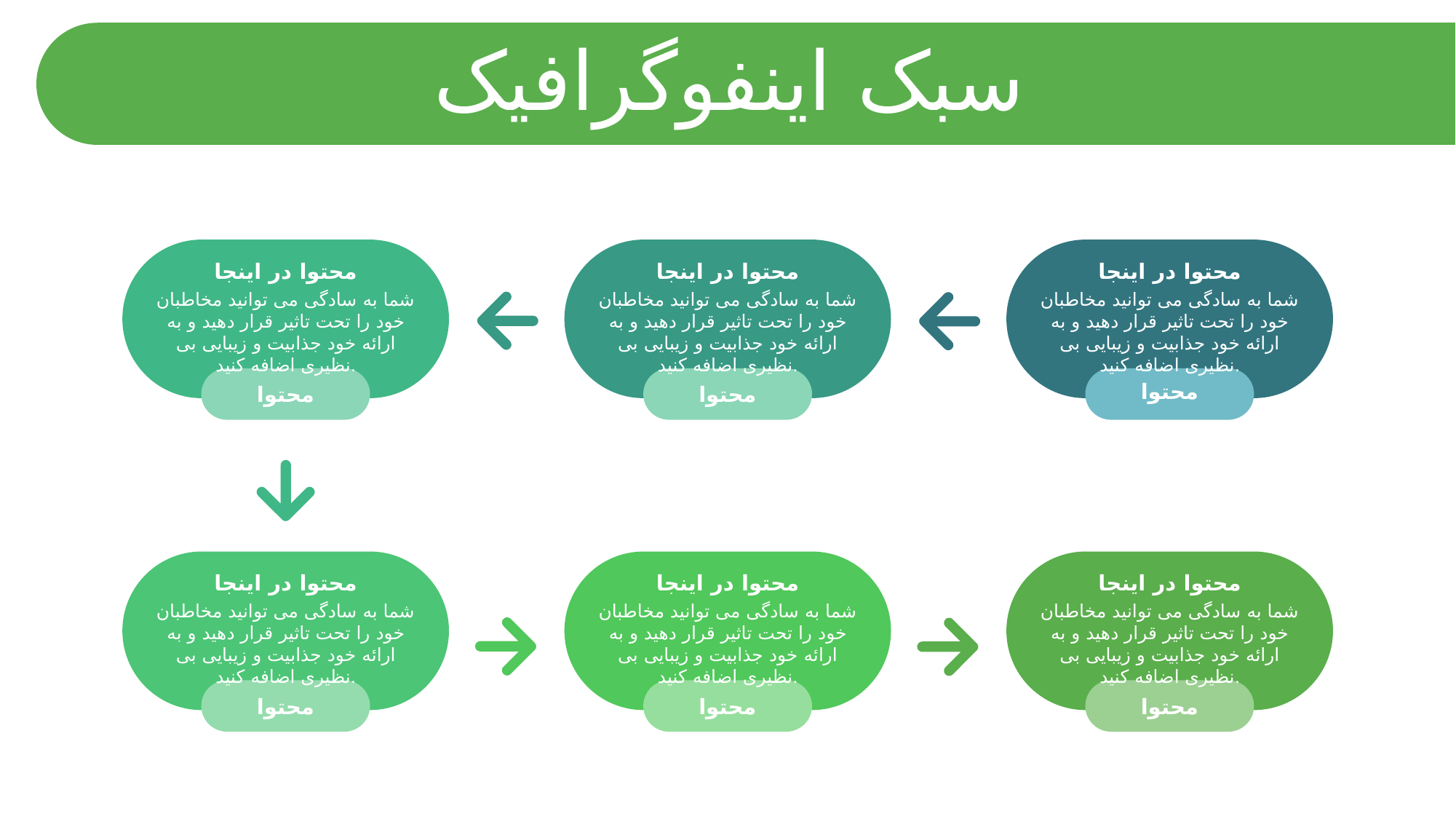

سبک اینفوگرافیک

محتوا در اینجا
شما به سادگی می توانید مخاطبان خود را تحت تاثیر قرار دهید و به ارائه خود جذابیت و زیبایی بی نظیری اضافه کنید.

محتوا

محتوا در اینجا
شما به سادگی می توانید مخاطبان خود را تحت تاثیر قرار دهید و به ارائه خود جذابیت و زیبایی بی نظیری اضافه کنید.

محتوا

محتوا در اینجا
شما به سادگی می توانید مخاطبان خود را تحت تاثیر قرار دهید و به ارائه خود جذابیت و زیبایی بی نظیری اضافه کنید.

محتوا

محتوا در اینجا
شما به سادگی می توانید مخاطبان خود را تحت تاثیر قرار دهید و به ارائه خود جذابیت و زیبایی بی نظیری اضافه کنید.

محتوا

محتوا در اینجا
شما به سادگی می توانید مخاطبان خود را تحت تاثیر قرار دهید و به ارائه خود جذابیت و زیبایی بی نظیری اضافه کنید.

محتوا

محتوا در اینجا
شما به سادگی می توانید مخاطبان خود را تحت تاثیر قرار دهید و به ارائه خود جذابیت و زیبایی بی نظیری اضافه کنید.

محتوا